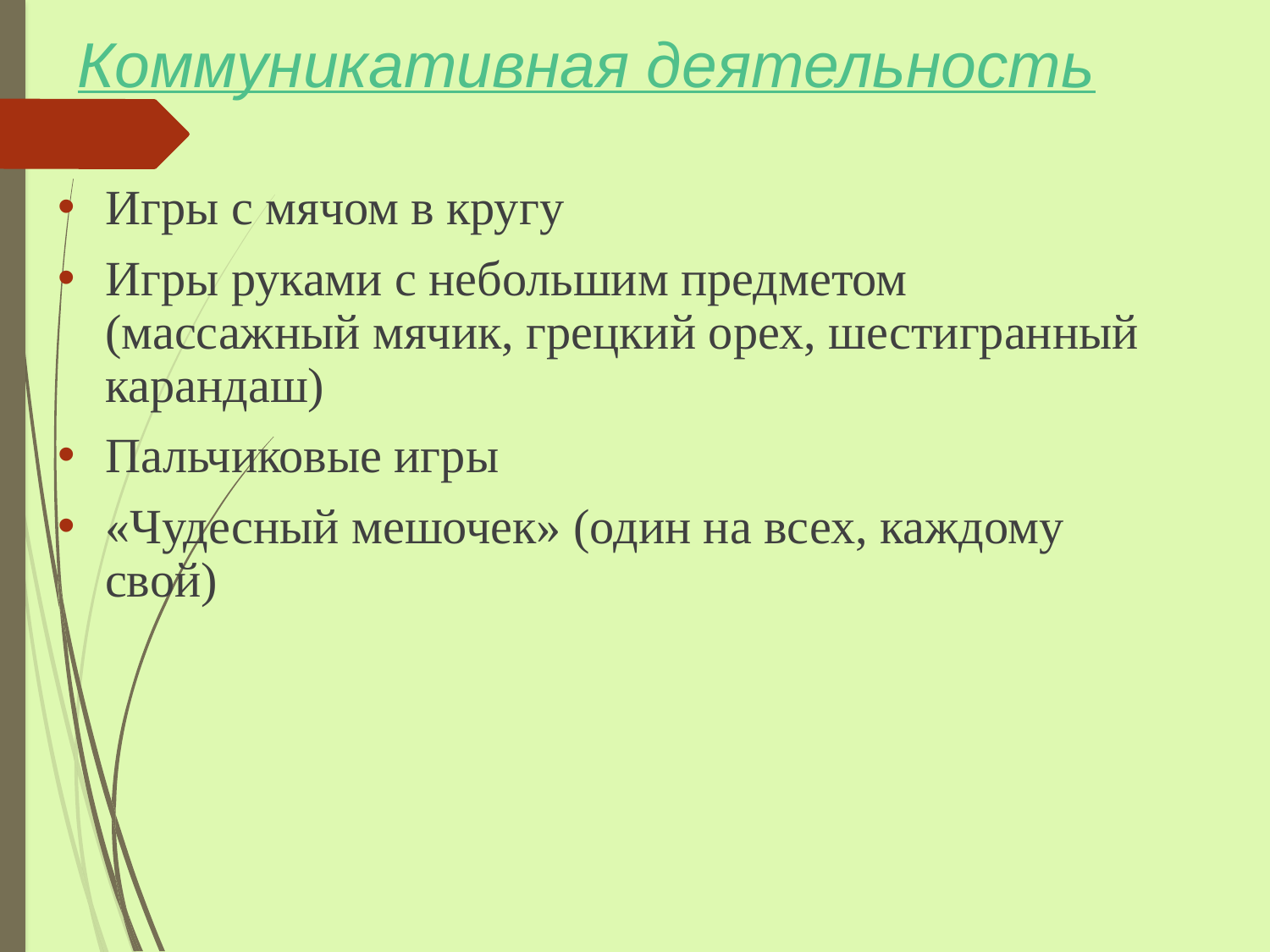

# Коммуникативная деятельность
Игры с мячом в кругу
Игры руками с небольшим предметом (массажный мячик, грецкий орех, шестигранный карандаш)
Пальчиковые игры
«Чудесный мешочек» (один на всех, каждому свой)